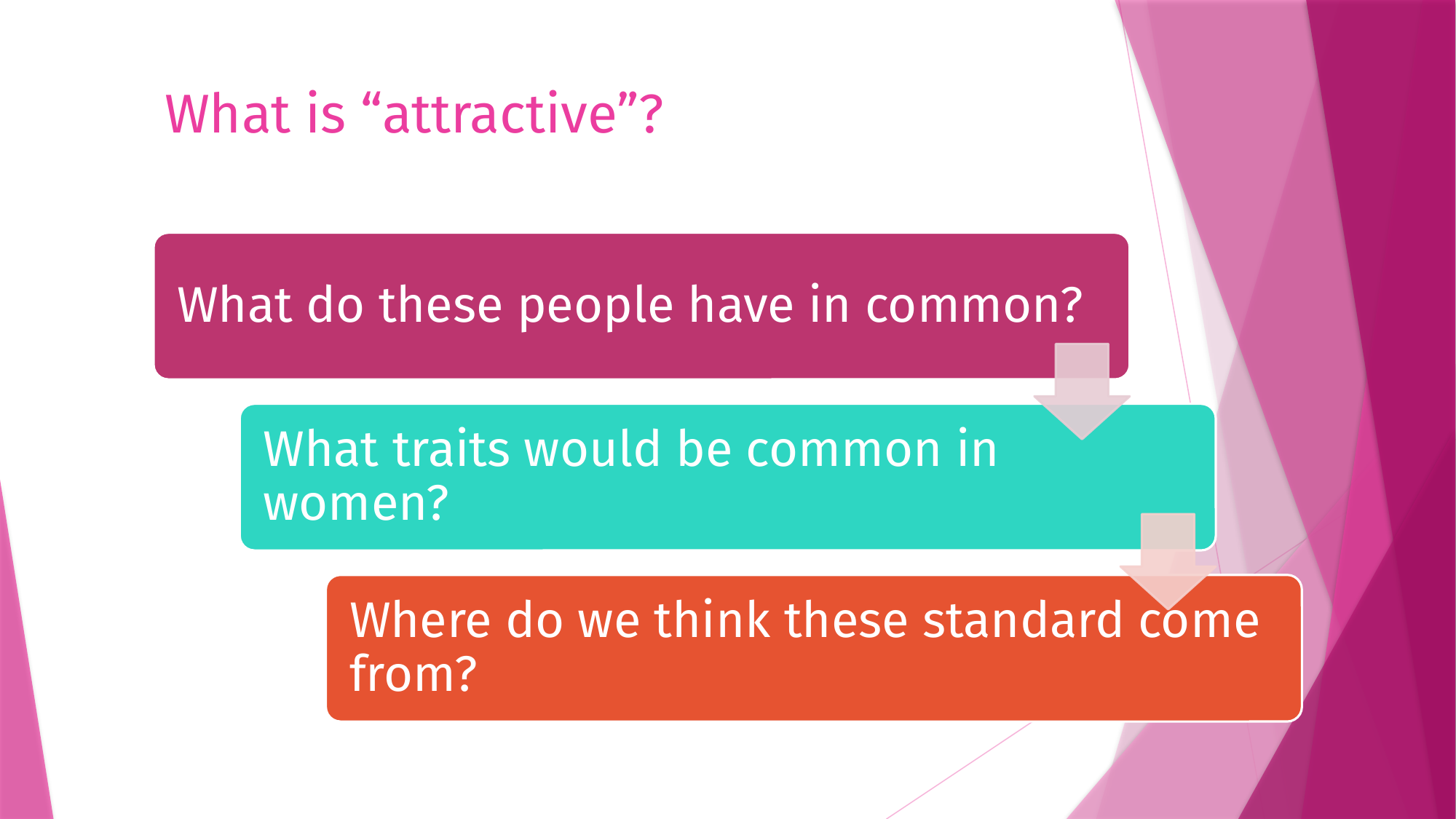

# What is “attractive”?
What do these people have in common?
What traits would be common in women?
Where do we think these standard come from?